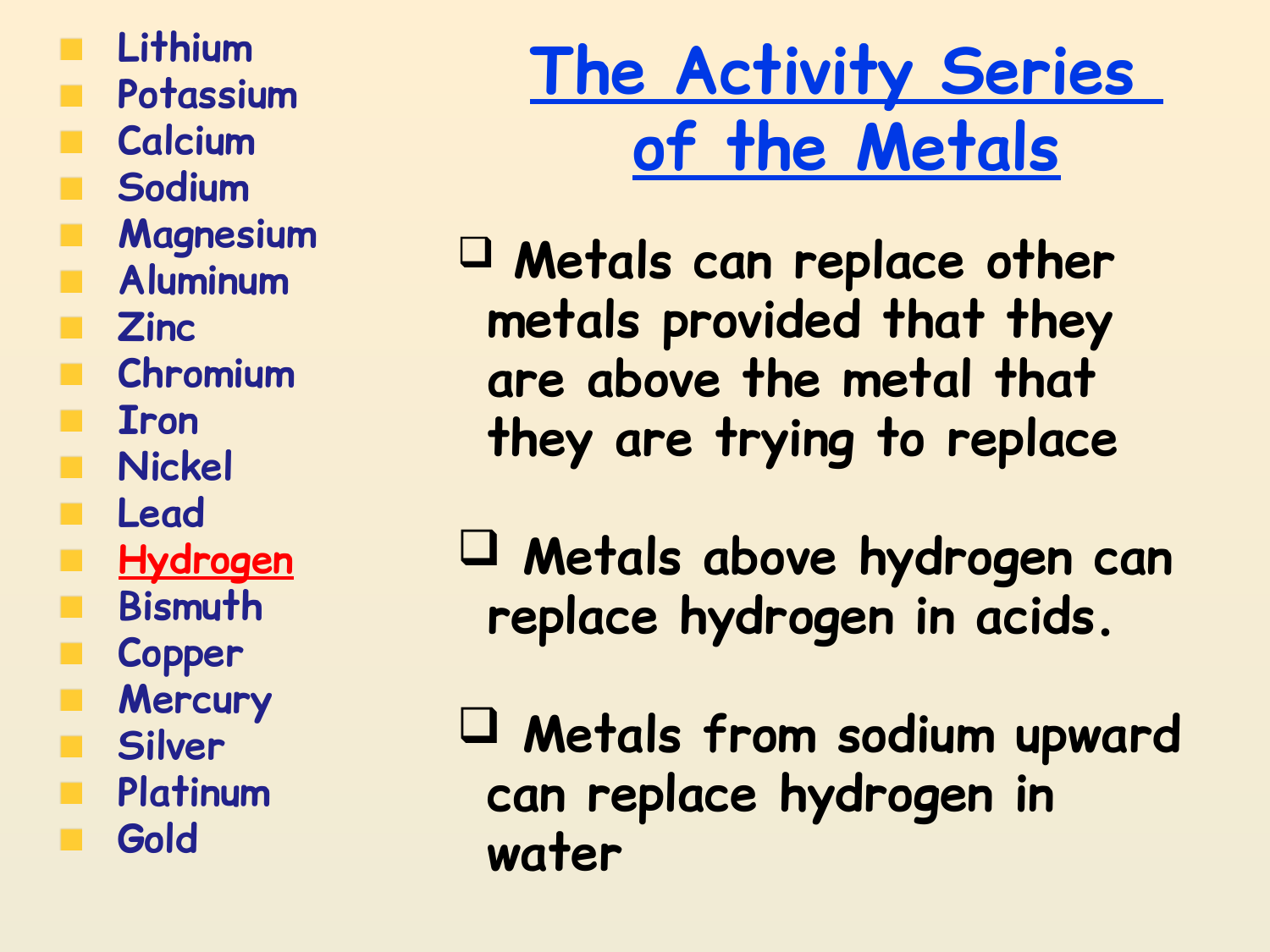

# The Activity Series of the Metals
  Lithium
  Potassium
  Calcium
  Sodium
  Magnesium
  Aluminum
  Zinc
  Chromium
  Iron
  Nickel
  Lead
  Hydrogen
  Bismuth
  Copper
  Mercury
  Silver
  Platinum
  Gold
 Metals can replace other metals provided that they are above the metal that they are trying to replace

 Metals above hydrogen can replace hydrogen in acids.

 Metals from sodium upward can replace hydrogen in water